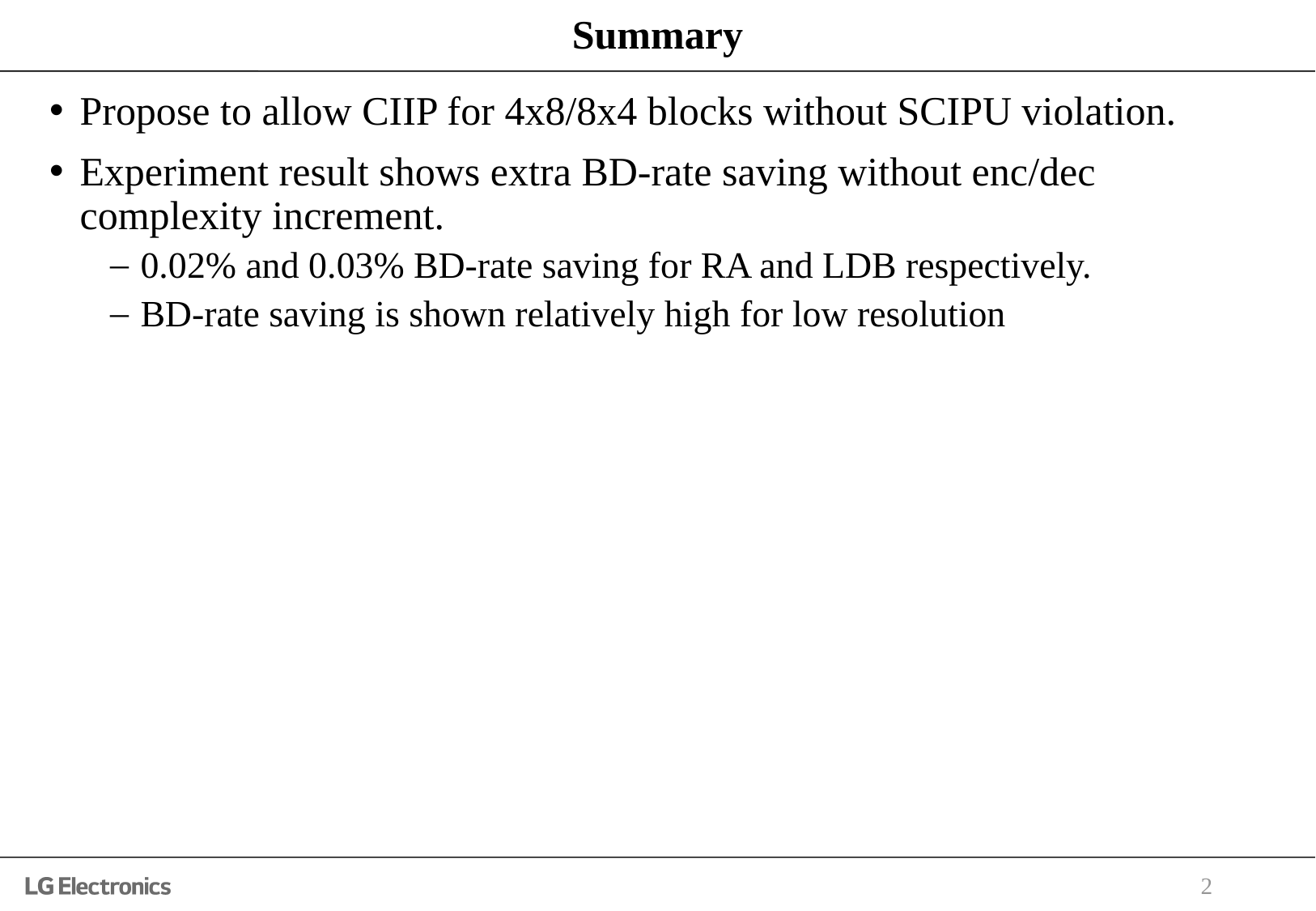

# Summary
Propose to allow CIIP for 4x8/8x4 blocks without SCIPU violation.
Experiment result shows extra BD-rate saving without enc/dec complexity increment.
0.02% and 0.03% BD-rate saving for RA and LDB respectively.
BD-rate saving is shown relatively high for low resolution

2